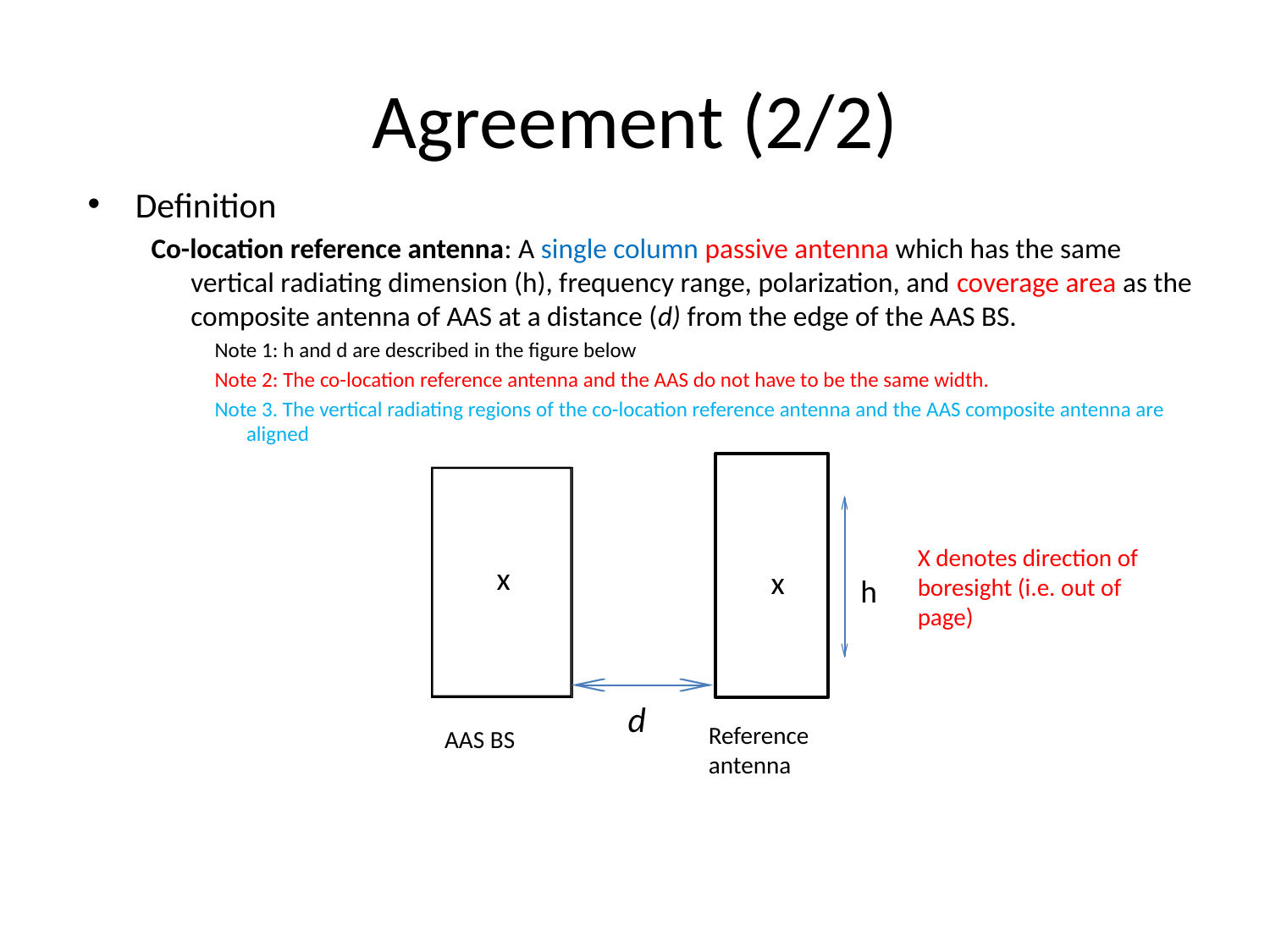

# Agreement (2/2)
Definition
Co-location reference antenna: A single column passive antenna which has the same vertical radiating dimension (h), frequency range, polarization, and coverage area as the composite antenna of AAS at a distance (d) from the edge of the AAS BS.
Note 1: h and d are described in the figure below
Note 2: The co-location reference antenna and the AAS do not have to be the same width.
Note 3. The vertical radiating regions of the co-location reference antenna and the AAS composite antenna are aligned

X denotes direction of boresight (i.e. out of page)
x
x
h

d
Reference antenna
AAS BS